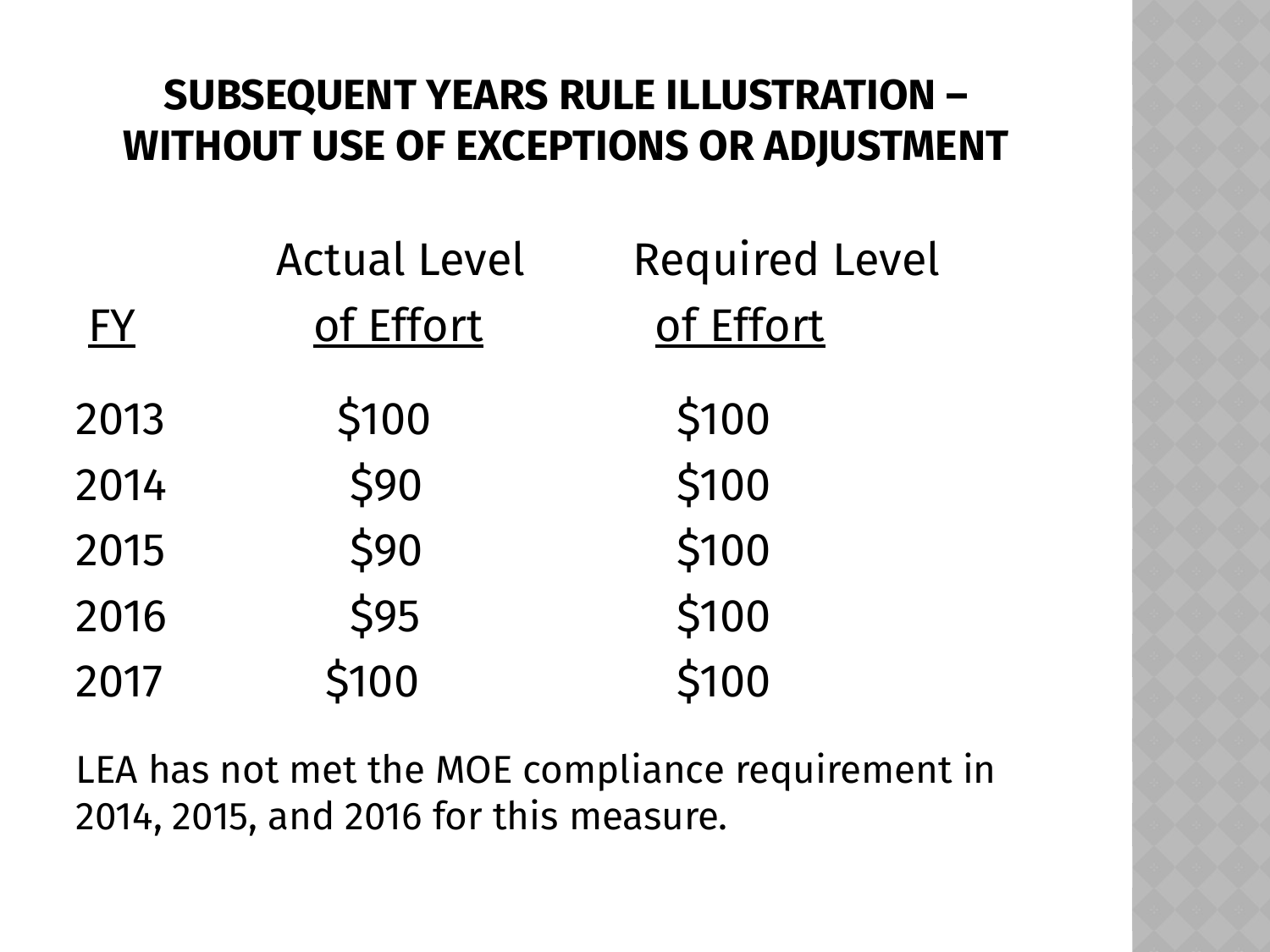

# Subsequent years rule illustration – without use of exceptions or adjustment
	      Actual Level	    Required Level
 FY	         of Effort              of Effort

2013	           $100	                  $100
2014	            $90	                  $100
2015	            $90	                  $100
2016	            $95	                  $100
2017	          $100	                  $100

LEA has not met the MOE compliance requirement in 2014, 2015, and 2016 for this measure.